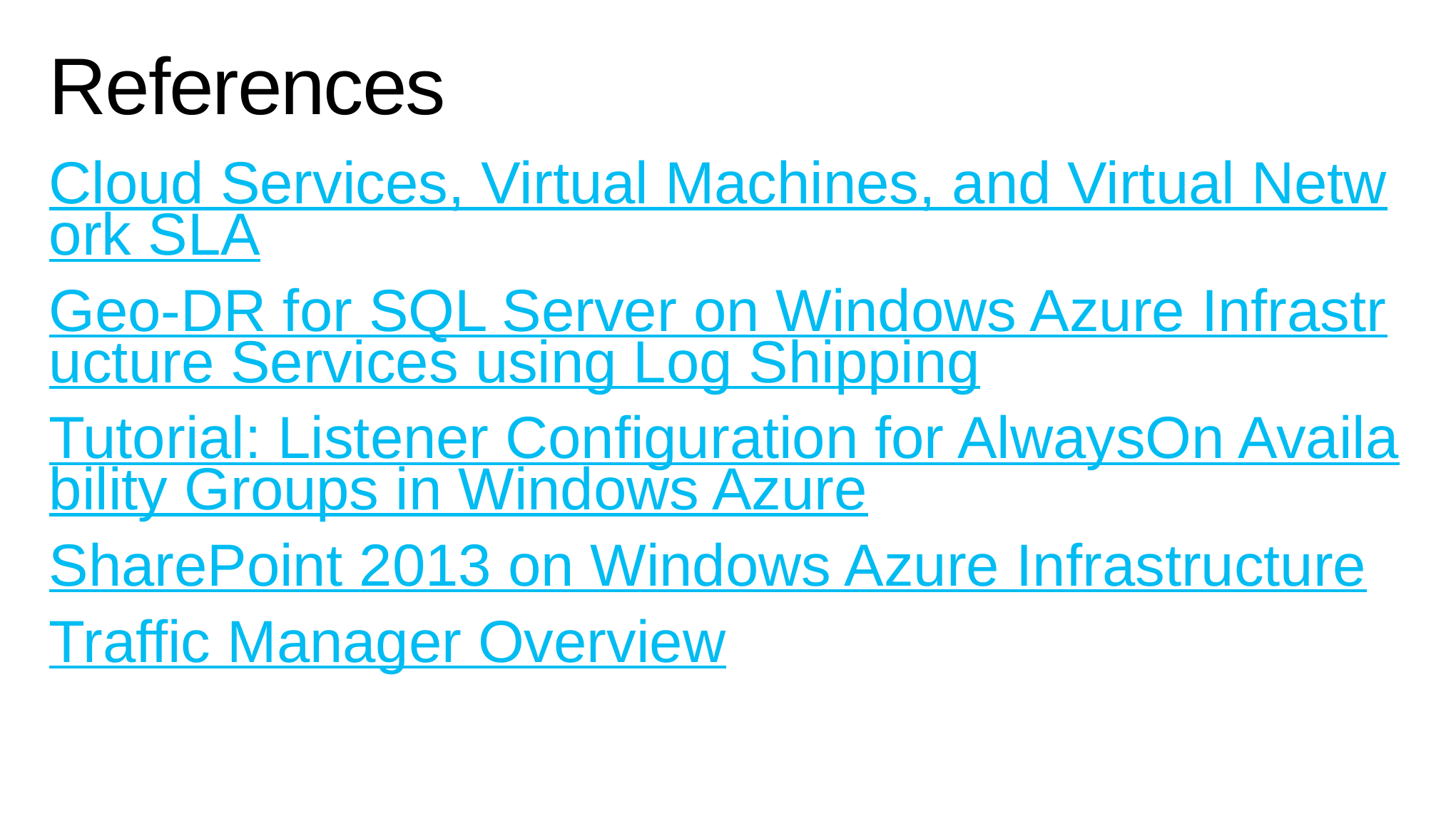

# References
Cloud Services, Virtual Machines, and Virtual Network SLA
Geo-DR for SQL Server on Windows Azure Infrastructure Services using Log Shipping
Tutorial: Listener Configuration for AlwaysOn Availability Groups in Windows Azure
SharePoint 2013 on Windows Azure Infrastructure
Traffic Manager Overview